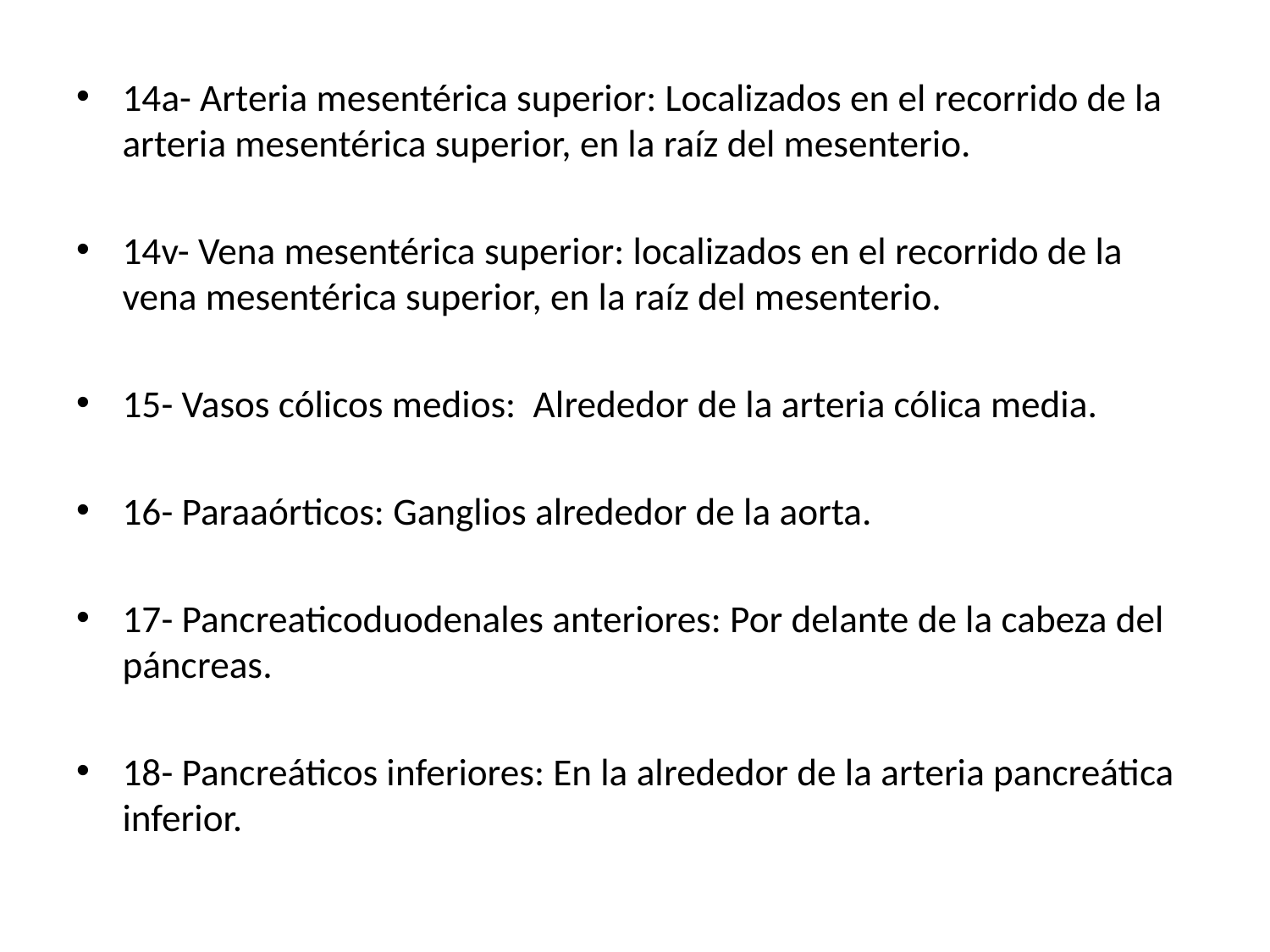

14a- Arteria mesentérica superior: Localizados en el recorrido de la arteria mesentérica superior, en la raíz del mesenterio.

14v- Vena mesentérica superior: localizados en el recorrido de la vena mesentérica superior, en la raíz del mesenterio.

15- Vasos cólicos medios:  Alrededor de la arteria cólica media.

16- Paraaórticos: Ganglios alrededor de la aorta.

17- Pancreaticoduodenales anteriores: Por delante de la cabeza del páncreas.

18- Pancreáticos inferiores: En la alrededor de la arteria pancreática inferior.